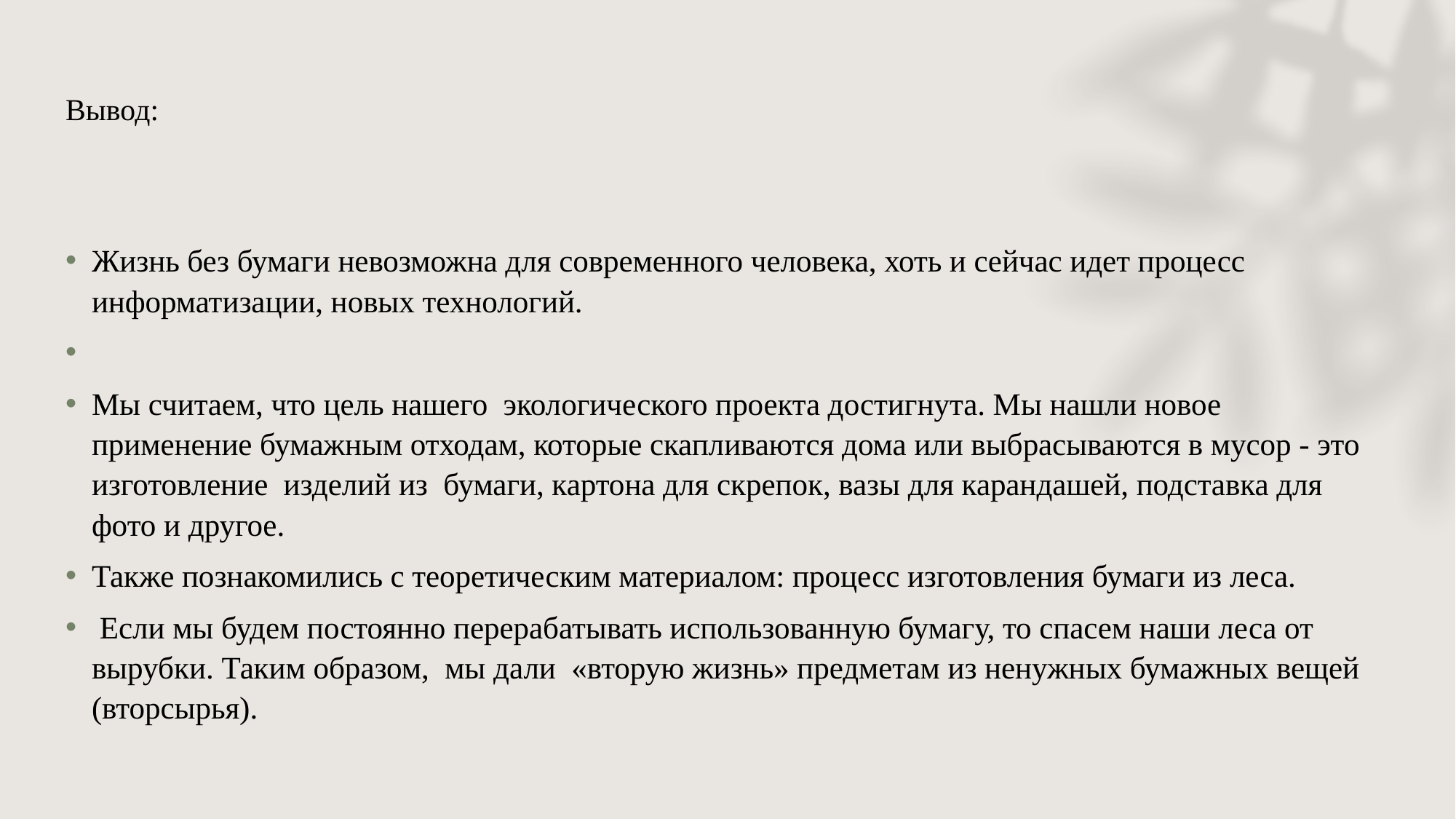

# Вывод:
Жизнь без бумаги невозможна для современного человека, хоть и сейчас идет процесс информатизации, новых технологий.

Мы считаем, что цель нашего  экологического проекта достигнута. Мы нашли новое применение бумажным отходам, которые скапливаются дома или выбрасываются в мусор - это изготовление  изделий из  бумаги, картона для скрепок, вазы для карандашей, подставка для фото и другое.
Также познакомились с теоретическим материалом: процесс изготовления бумаги из леса.
 Если мы будем постоянно перерабатывать использованную бумагу, то спасем наши леса от вырубки. Таким образом,  мы дали  «вторую жизнь» предметам из ненужных бумажных вещей (вторсырья).